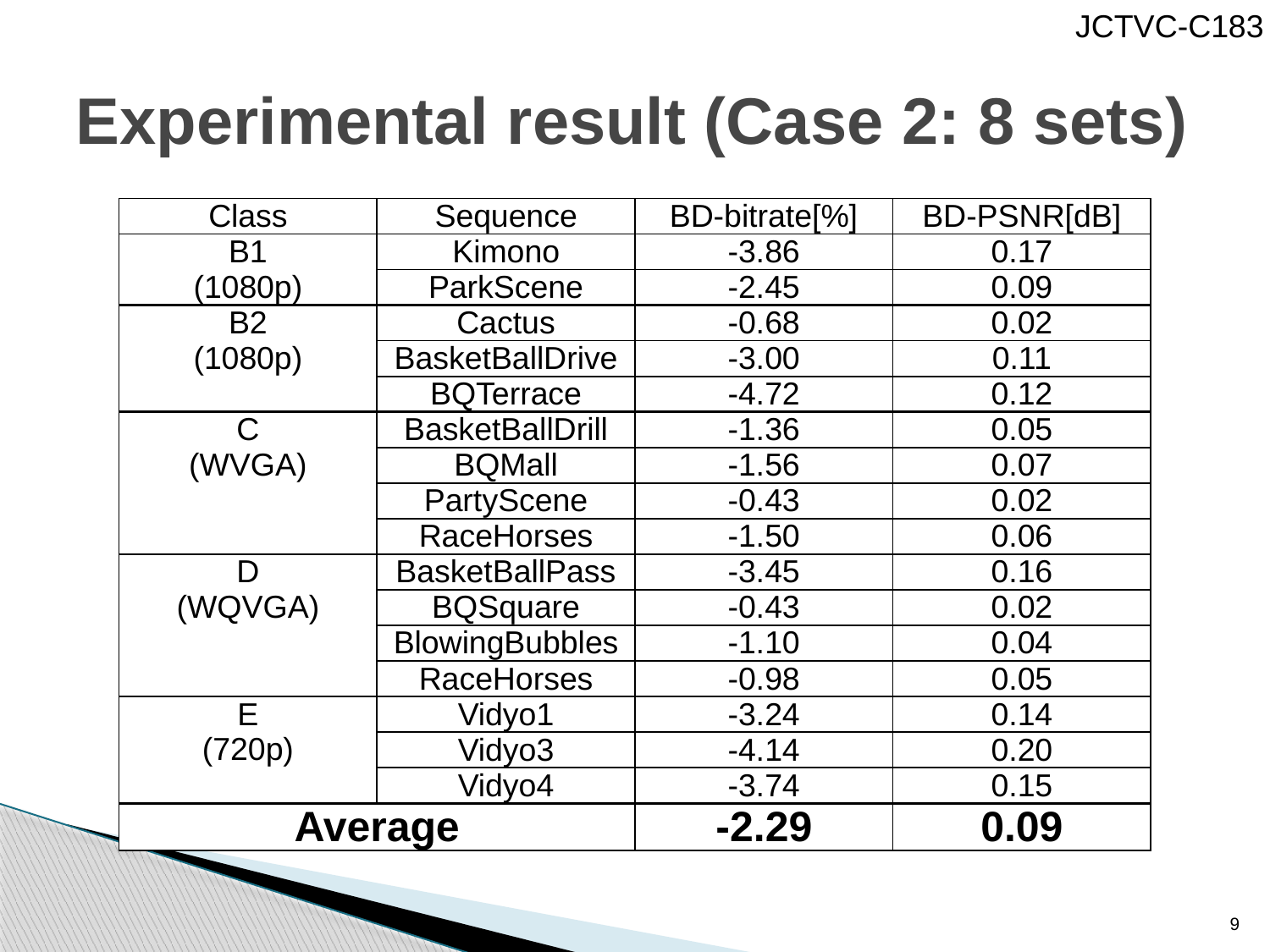

# Experimental result (Case 2: 8 sets)
| Class | Sequence | BD-bitrate[%] | BD-PSNR[dB] |
| --- | --- | --- | --- |
| B1 (1080p) | Kimono | -3.86 | 0.17 |
|  | ParkScene | -2.45 | 0.09 |
| B2 (1080p) | Cactus | -0.68 | 0.02 |
|  | BasketBallDrive | -3.00 | 0.11 |
|  | BQTerrace | -4.72 | 0.12 |
| C (WVGA) | BasketBallDrill | -1.36 | 0.05 |
|  | BQMall | -1.56 | 0.07 |
|  | PartyScene | -0.43 | 0.02 |
|  | RaceHorses | -1.50 | 0.06 |
| D (WQVGA) | BasketBallPass | -3.45 | 0.16 |
|  | BQSquare | -0.43 | 0.02 |
|  | BlowingBubbles | -1.10 | 0.04 |
|  | RaceHorses | -0.98 | 0.05 |
| E (720p) | Vidyo1 | -3.24 | 0.14 |
|  | Vidyo3 | -4.14 | 0.20 |
|  | Vidyo4 | -3.74 | 0.15 |
| Average |  | -2.29 | 0.09 |
9